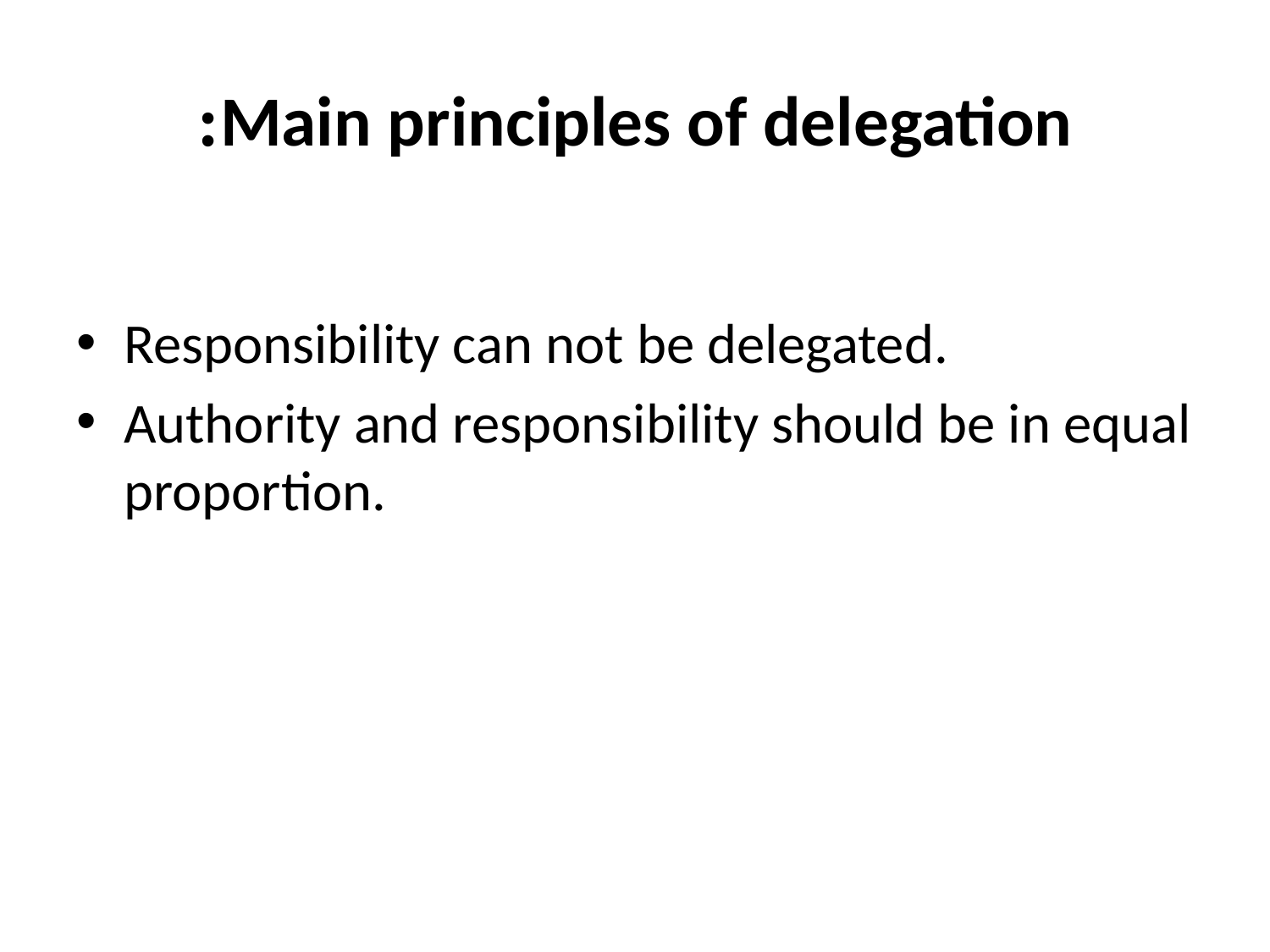

# Main principles of delegation:

Responsibility can not be delegated.
Authority and responsibility should be in equal proportion.